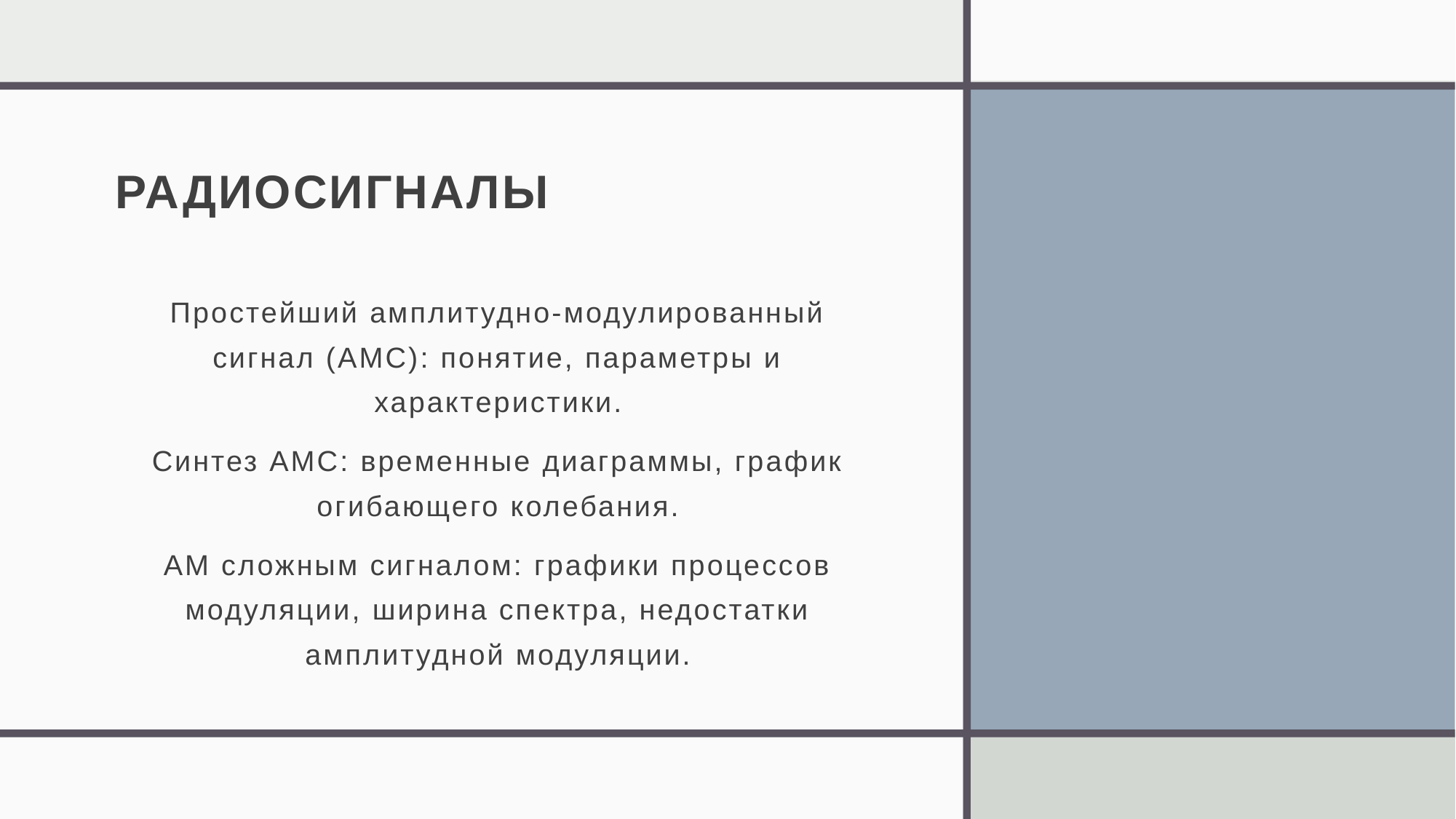

# Радиосигналы

Простейший амплитудно-модулированный сигнал (АМС): понятие, параметры и характеристики.
Синтез АМС: временные диаграммы, график огибающего колебания.
АМ сложным сигналом: графики процессов модуляции, ширина спектра, недостатки амплитудной модуляции.